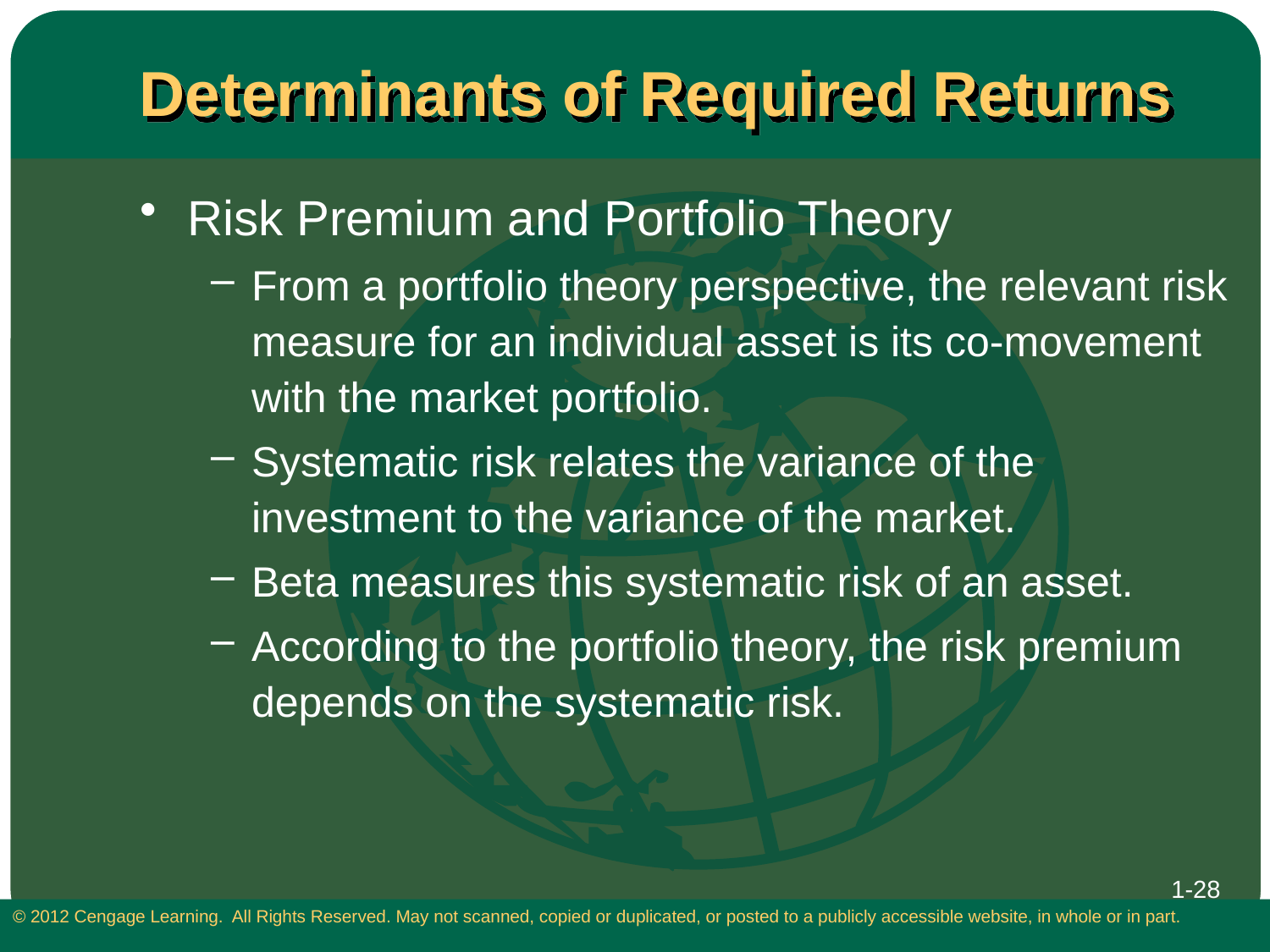

# Determinants of Required Returns
Risk Premium and Portfolio Theory
From a portfolio theory perspective, the relevant risk measure for an individual asset is its co-movement with the market portfolio.
Systematic risk relates the variance of the investment to the variance of the market.
Beta measures this systematic risk of an asset.
According to the portfolio theory, the risk premium depends on the systematic risk.
1-28
© 2012 Cengage Learning.  All Rights Reserved. May not scanned, copied or duplicated, or posted to a publicly accessible website, in whole or in part.